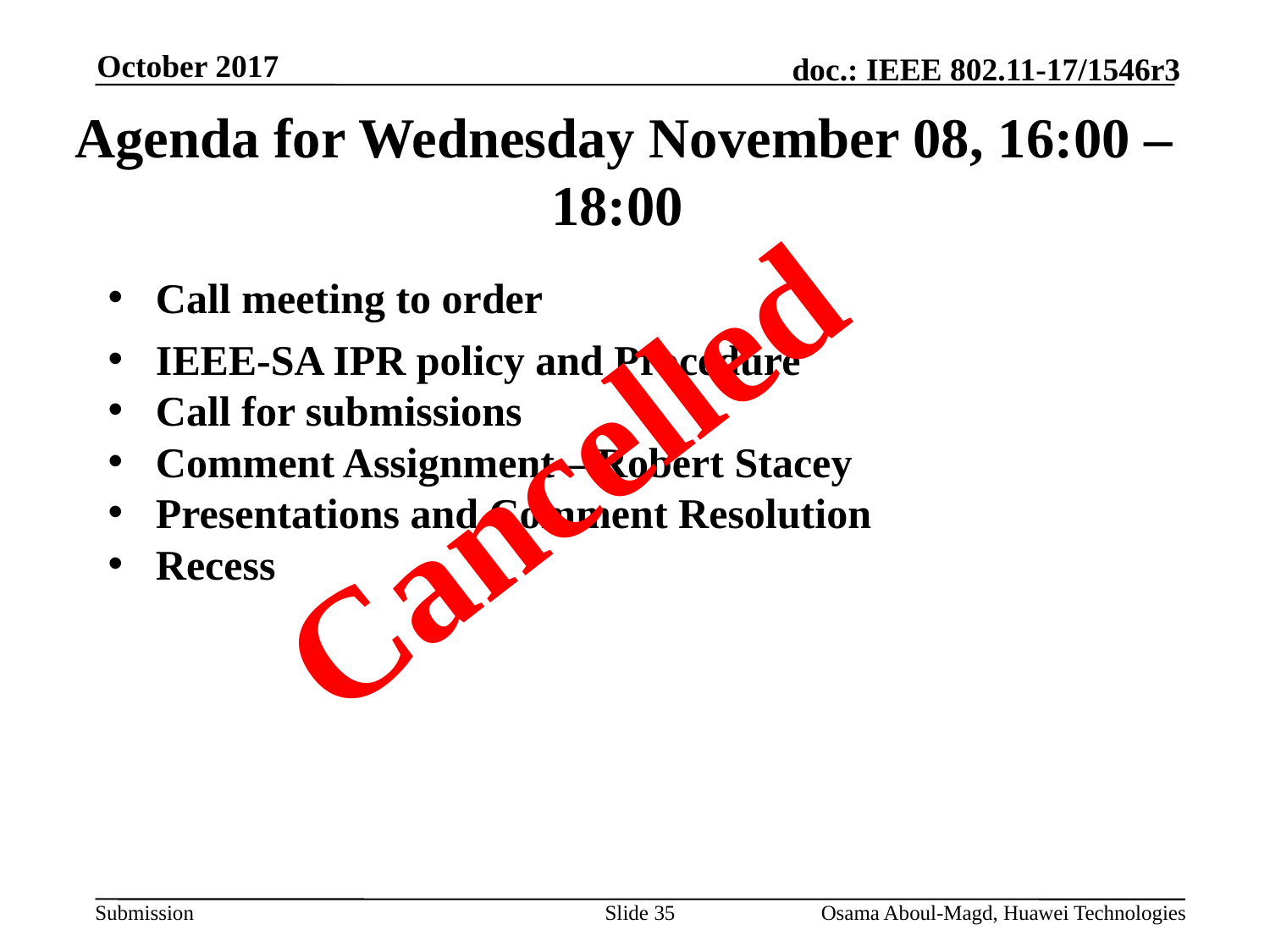

October 2017
# Agenda for Wednesday November 08, 16:00 – 18:00
Call meeting to order
IEEE-SA IPR policy and Procedure
Call for submissions
Comment Assignment – Robert Stacey
Presentations and Comment Resolution
Recess
Cancelled
Slide 35
Osama Aboul-Magd, Huawei Technologies